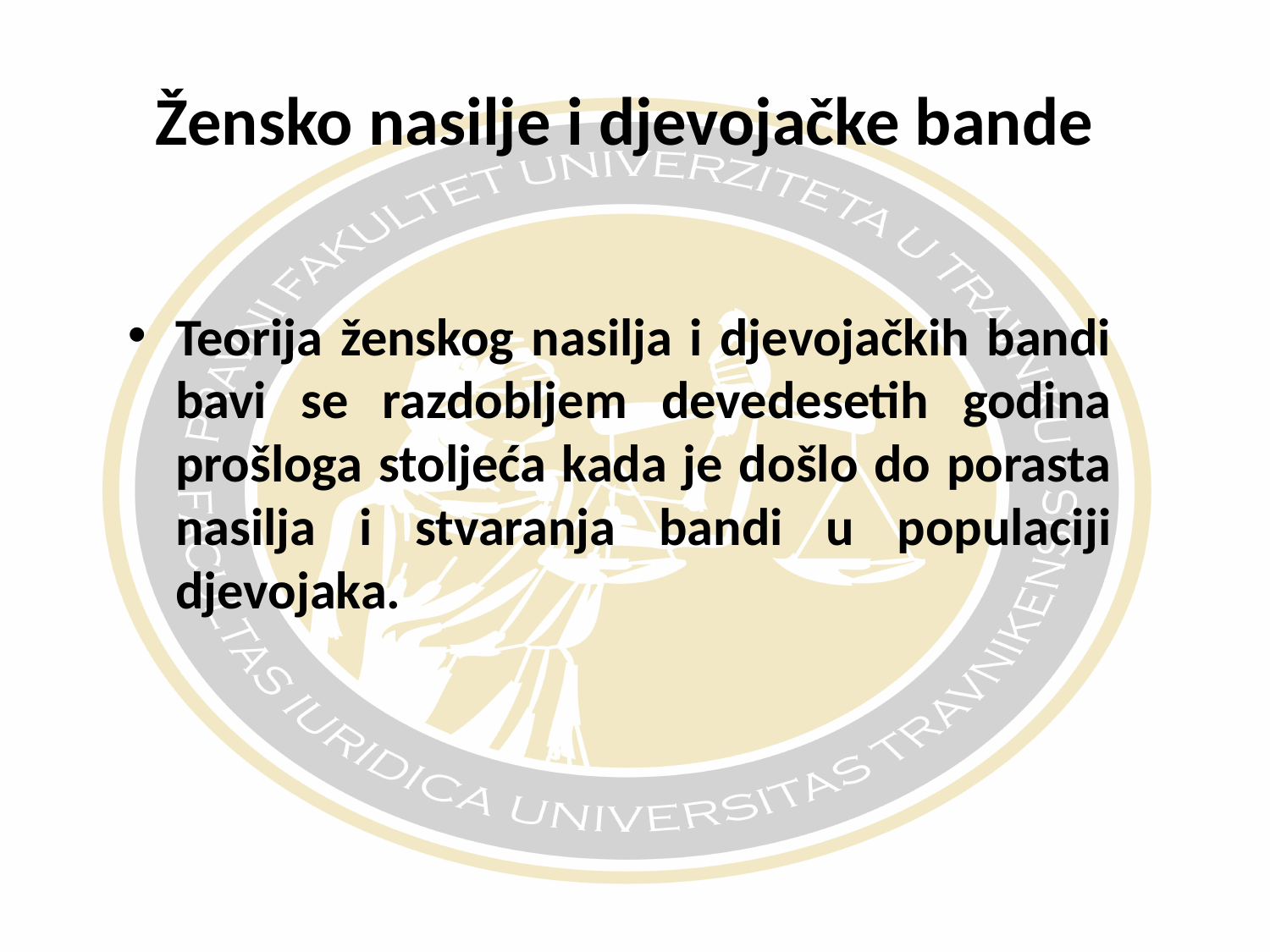

# Žensko nasilje i djevojačke bande

Teorija ženskog nasilja i djevojačkih bandi bavi se razdobljem devedesetih godina prošloga stoljeća kada je došlo do porasta nasilja i stvaranja bandi u populaciji djevojaka.